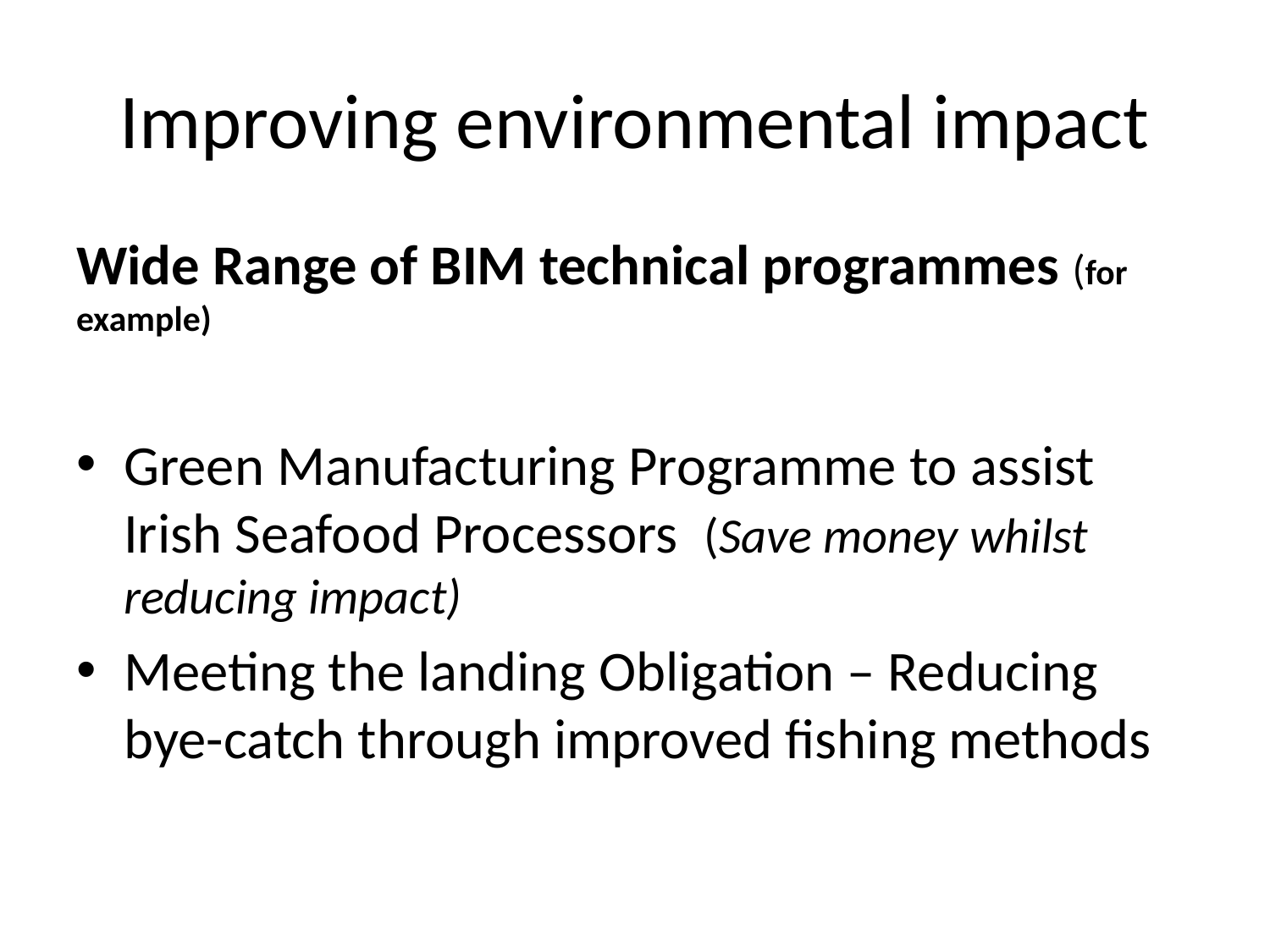

# Improving environmental impact
Wide Range of BIM technical programmes (for example)

Green Manufacturing Programme to assist Irish Seafood Processors  (Save money whilst reducing impact)
Meeting the landing Obligation – Reducing bye-catch through improved fishing methods